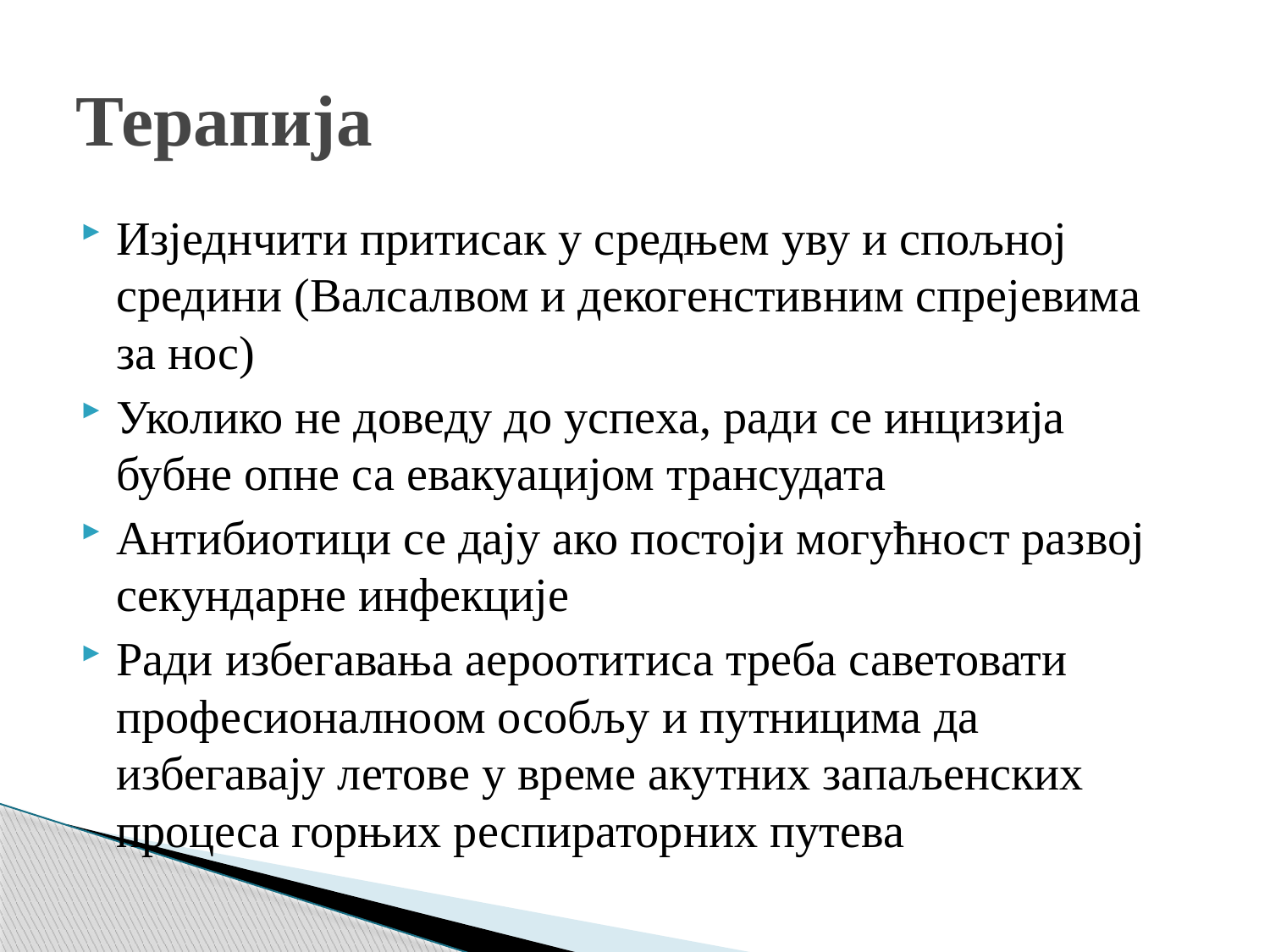

# Терапија
Изједнчити притисак у средњем уву и спољној средини (Валсалвом и декогенстивним спрејевима за нос)
Уколико не доведу до успеха, ради се инцизија бубне опне са евакуацијом трансудата
Антибиотици се дају ако постоји могућност развој секундарне инфекције
Ради избегавања аероотитиса треба саветовати професионалноом особљу и путницима да избегавају летове у време акутних запаљенских процеса горњих респираторних путева